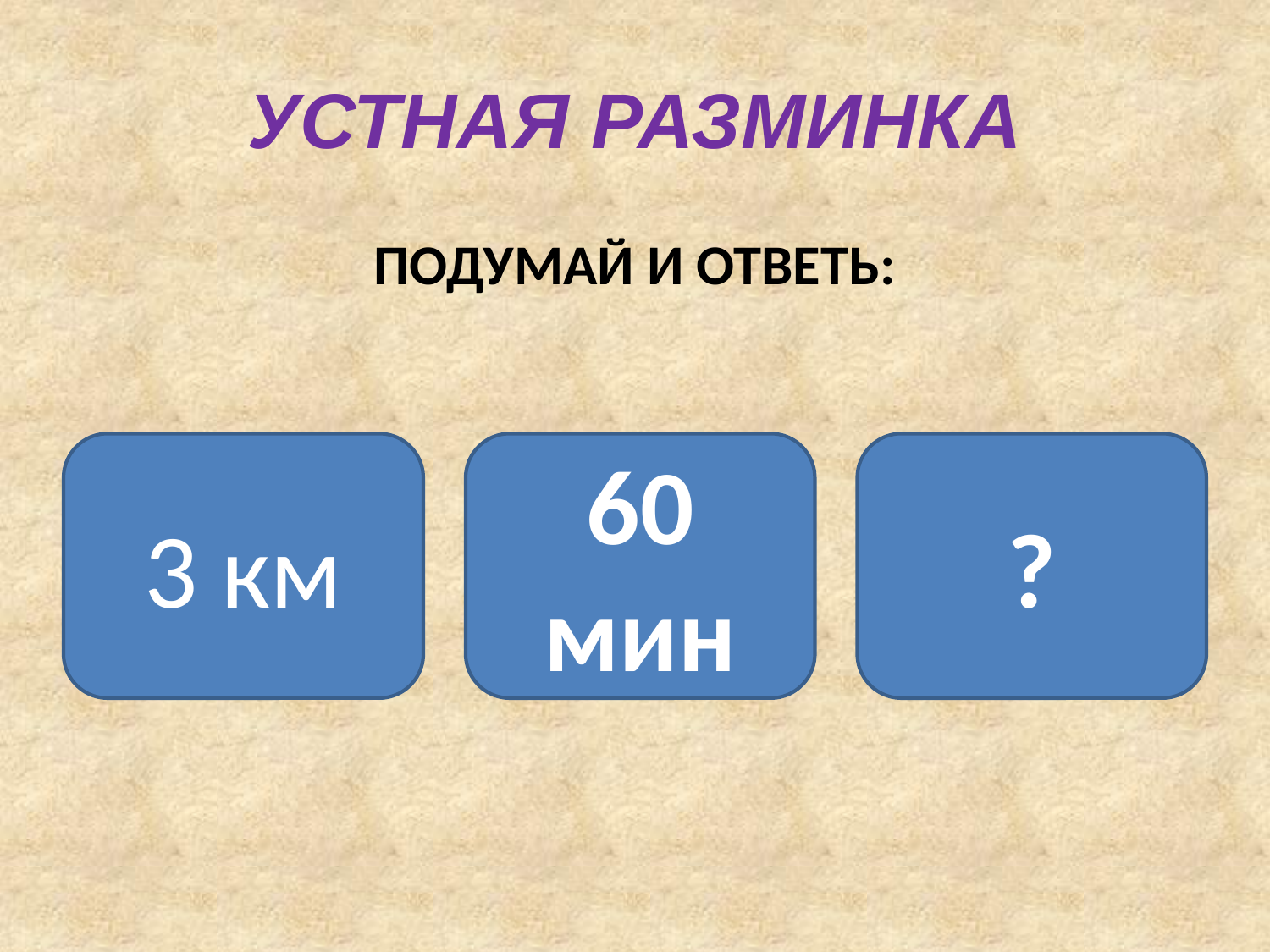

# УСТНАЯ РАЗМИНКА
ПОДУМАЙ И ОТВЕТЬ:
3 км
60 мин
?